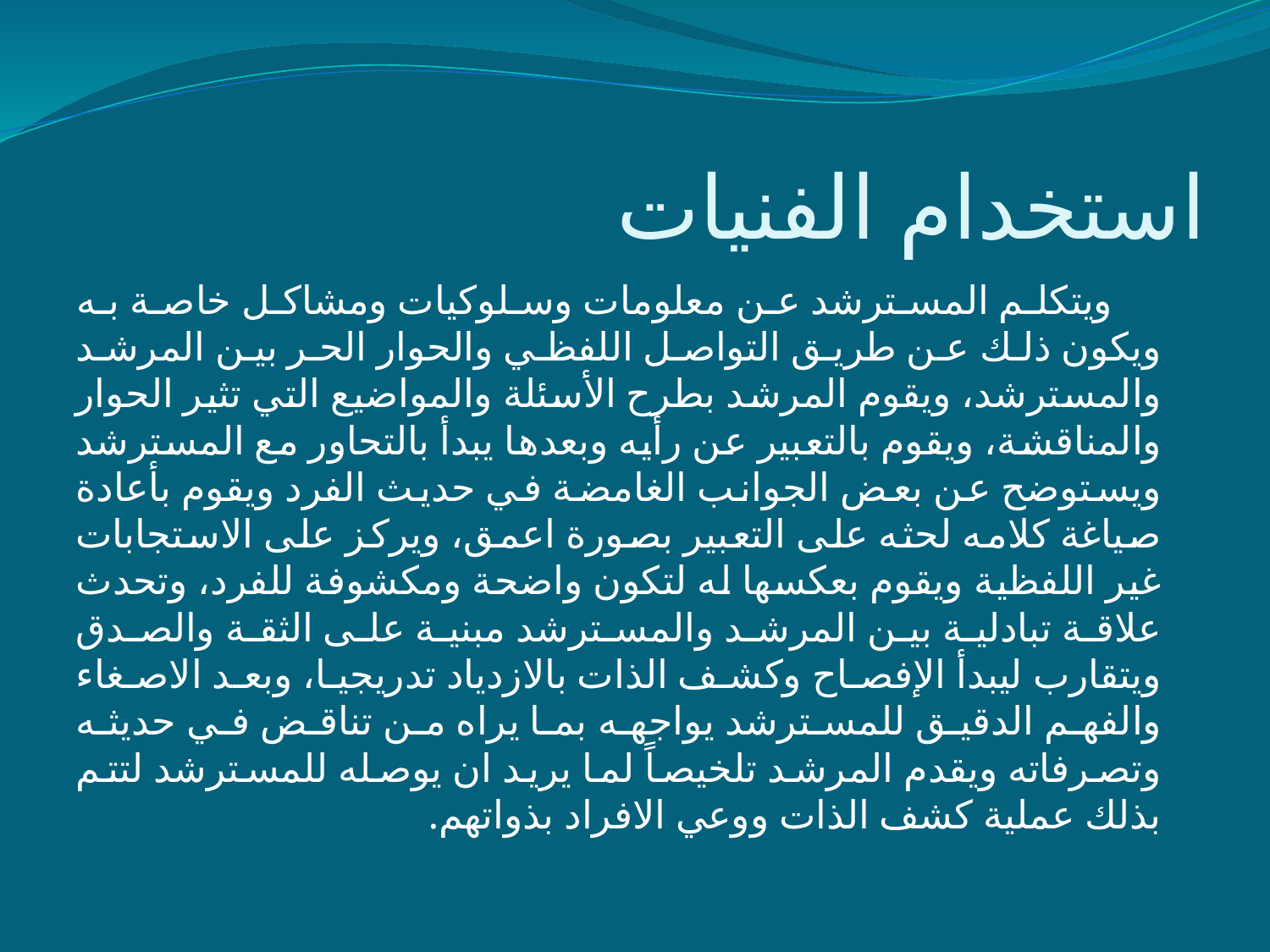

# استخدام الفنيات
        ويتكلم المسترشد عن معلومات وسلوكيات ومشاكل خاصة به ويكون ذلك عن طريق التواصل اللفظي والحوار الحر بين المرشد والمسترشد، ويقوم المرشد بطرح الأسئلة والمواضيع التي تثير الحوار والمناقشة، ويقوم بالتعبير عن رأيه وبعدها يبدأ بالتحاور مع المسترشد ويستوضح عن بعض الجوانب الغامضة في حديث الفرد ويقوم بأعادة صياغة كلامه لحثه على التعبير بصورة اعمق، ويركز على الاستجابات غير اللفظية ويقوم بعكسها له لتكون واضحة ومكشوفة للفرد، وتحدث علاقة تبادلية بين المرشد والمسترشد مبنية على الثقة والصدق ويتقارب ليبدأ الإفصاح وكشف الذات بالازدياد تدريجيا، وبعد الاصغاء والفهم الدقيق للمسترشد يواجهه بما يراه من تناقض في حديثه وتصرفاته ويقدم المرشد تلخيصاً لما يريد ان يوصله للمسترشد لتتم بذلك عملية كشف الذات ووعي الافراد بذواتهم.